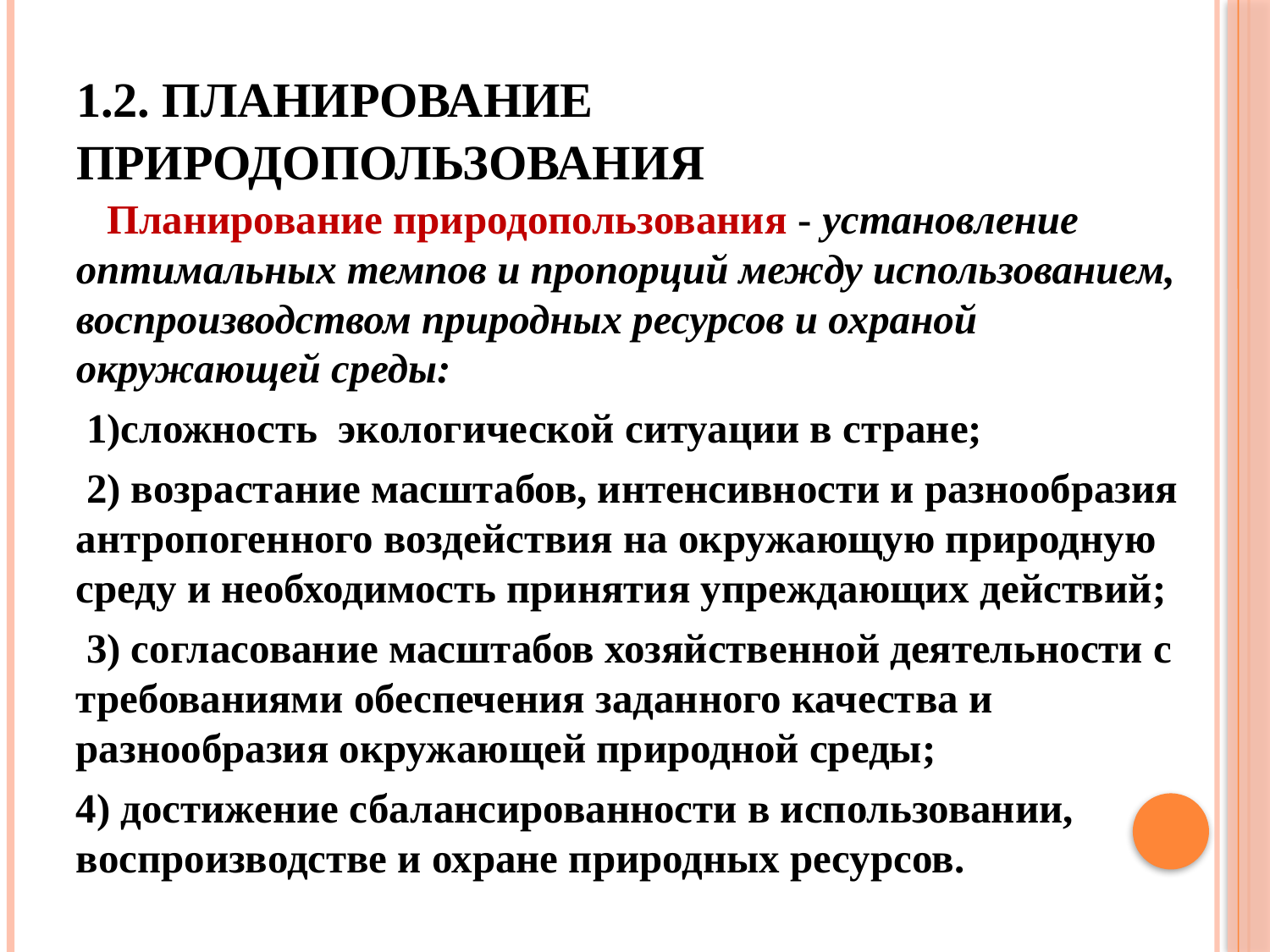

# 1.2. ПЛАНИРОВАНИЕ ПРИРОДОПОЛЬЗОВАНИЯ
   Планирование природопользования - установление оптимальных темпов и пропорций между использованием, воспроизводством природных ресурсов и охраной окружающей среды:
 1)сложность  экологической ситуации в стране;
 2) возрастание масштабов, интенсивности и разнообразия антропогенного воздействия на окружающую природную среду и необходимость принятия упреждающих действий;
 3) согласование масштабов хозяйственной деятельности с требованиями обеспечения заданного качества и разнообразия окружающей природной среды;
4) достижение сбалансированности в использовании, воспроизводстве и охране природных ресурсов.